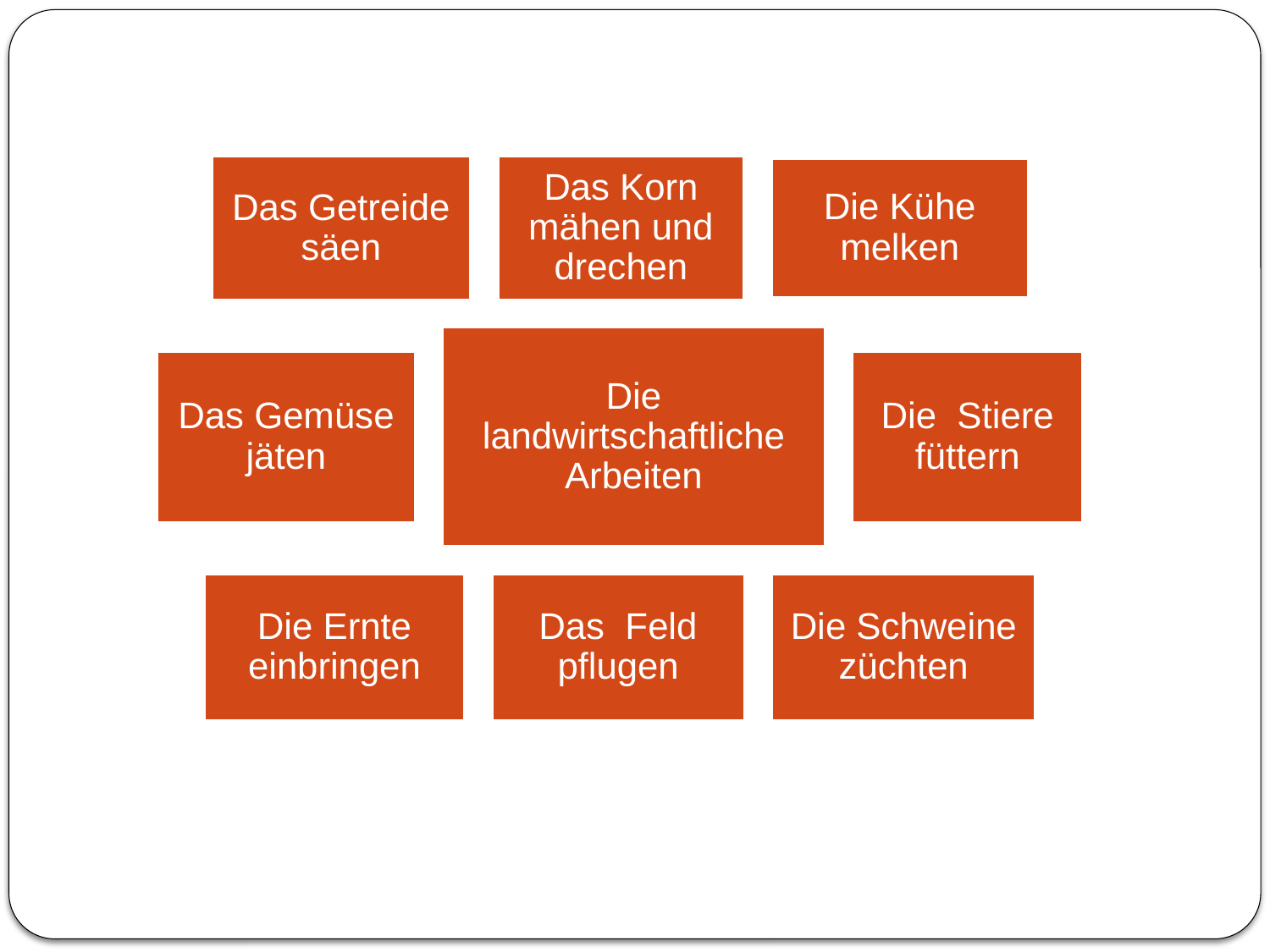

Das Getreide säen
Das Korn mähen und drechen
Die Kühe melken
Das Gemüse jäten
Die landwirtschaftliche Arbeiten
Die  Stiere füttern
Die Ernte einbringen
Das  Feld pflugen
Die Schweine züchten